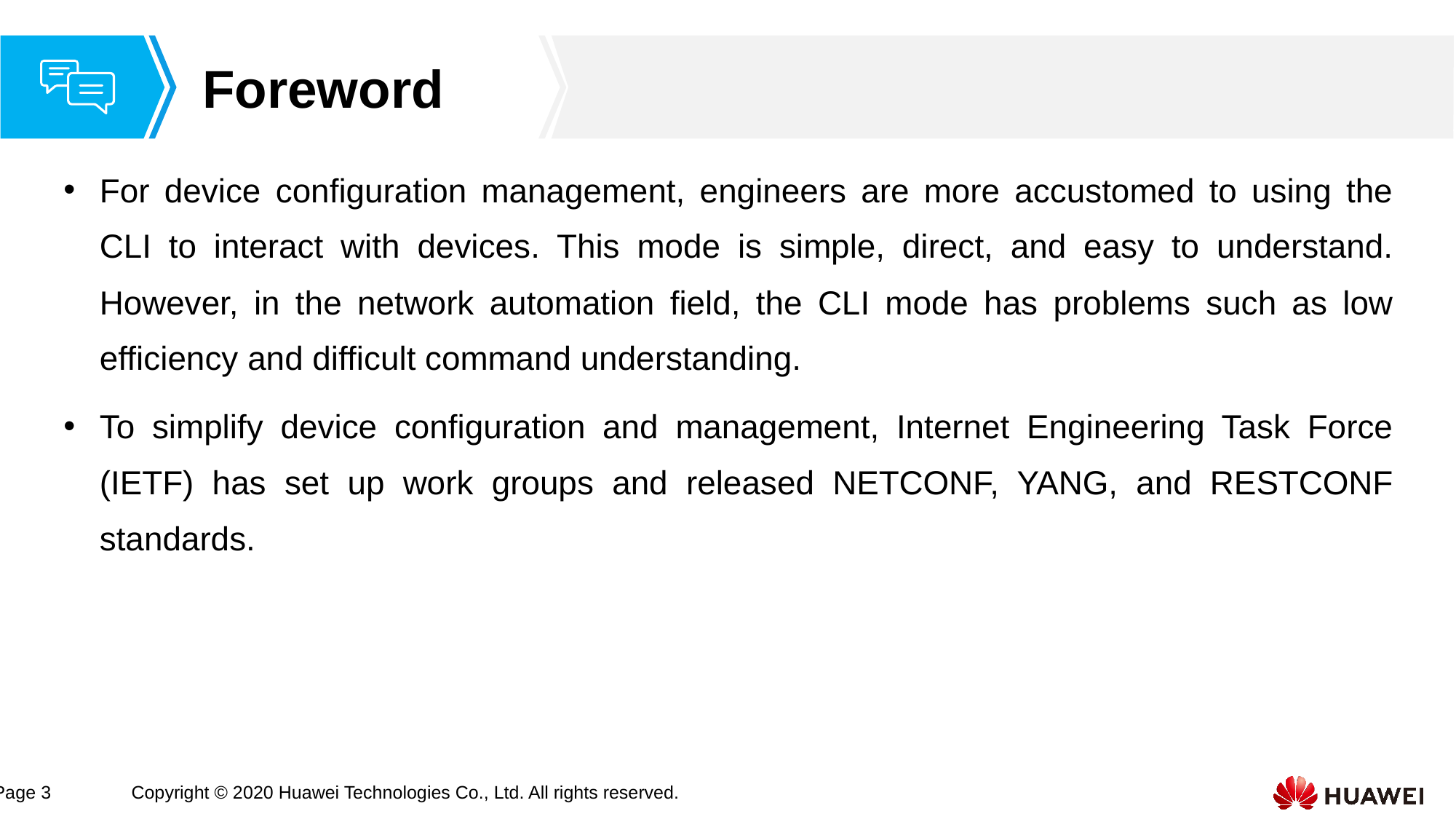

For device configuration management, engineers are more accustomed to using the CLI to interact with devices. This mode is simple, direct, and easy to understand. However, in the network automation field, the CLI mode has problems such as low efficiency and difficult command understanding.
To simplify device configuration and management, Internet Engineering Task Force (IETF) has set up work groups and released NETCONF, YANG, and RESTCONF standards.